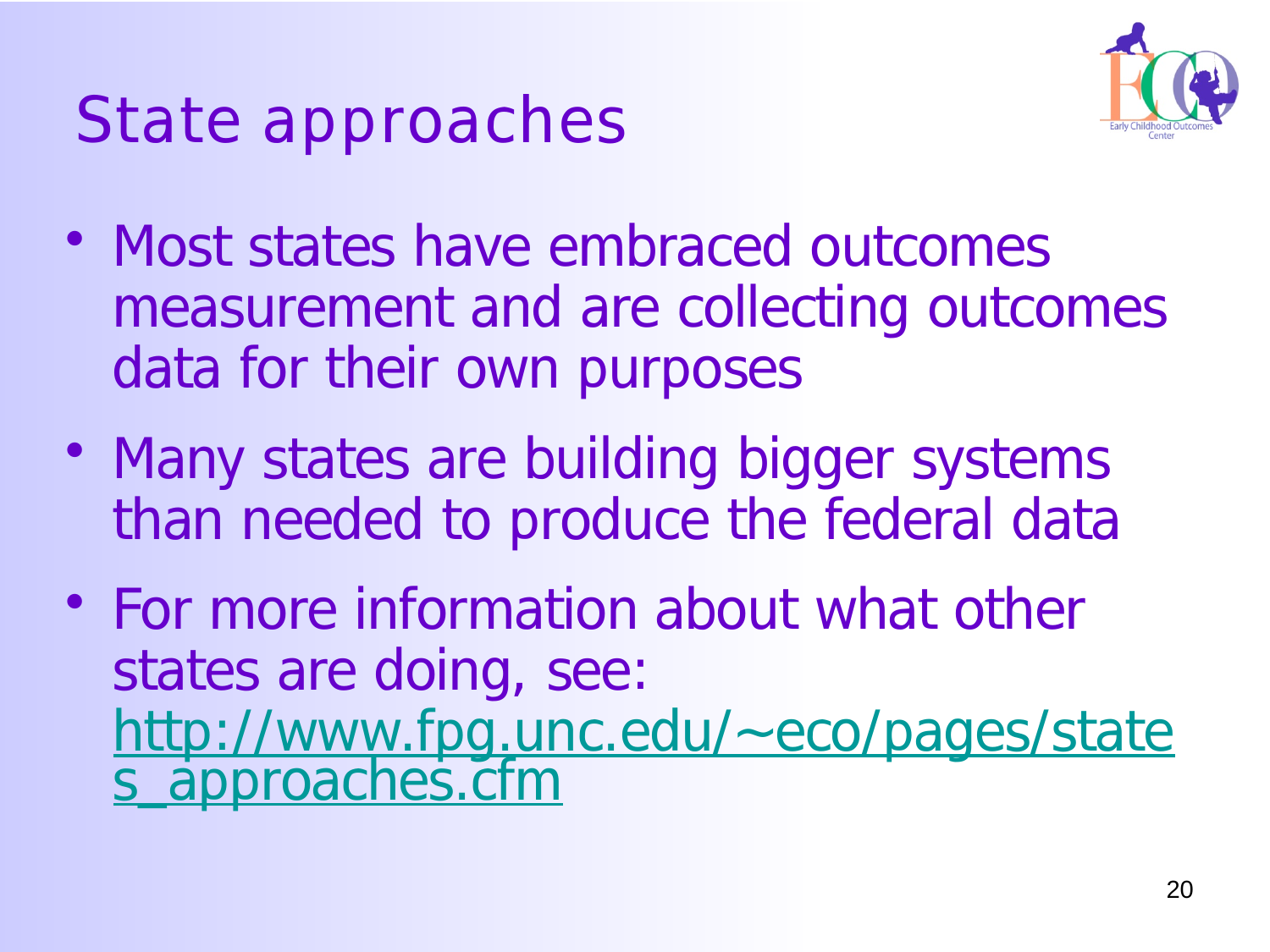

# State approaches
Most states have embraced outcomes measurement and are collecting outcomes data for their own purposes

Many states are building bigger systems than needed to produce the federal data

For more information about what other states are doing, see: http://www.fpg.unc.edu/~eco/pages/states_approaches.cfm
20